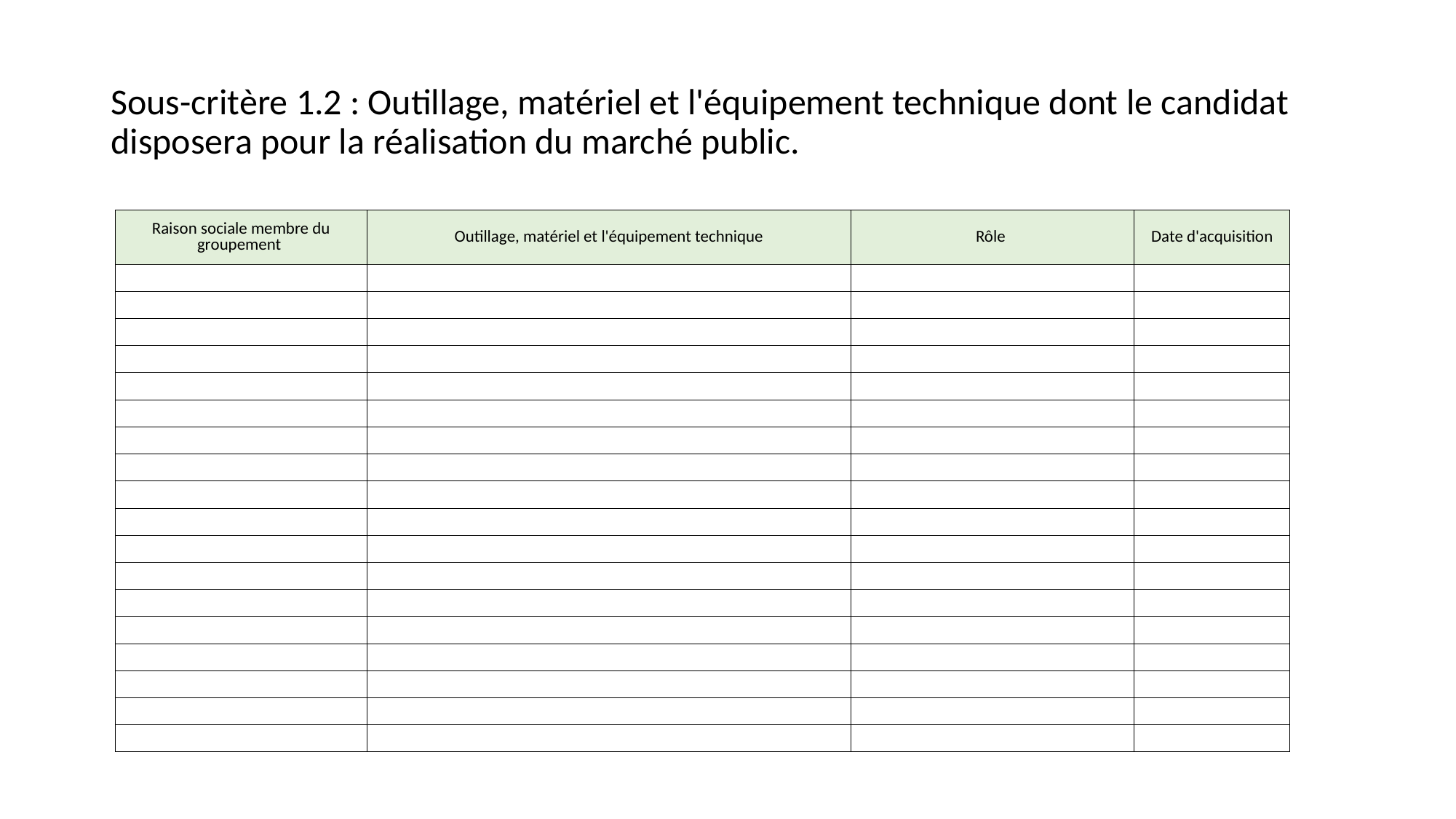

# Sous-critère 1.2 : Outillage, matériel et l'équipement technique dont le candidat disposera pour la réalisation du marché public.
| Raison sociale membre du groupement | Outillage, matériel et l'équipement technique | Rôle | Date d'acquisition |
| --- | --- | --- | --- |
|  |  |  |  |
|  |  |  |  |
|  |  |  |  |
|  |  |  |  |
|  |  |  |  |
|  |  |  |  |
|  |  |  |  |
|  |  |  |  |
|  |  |  |  |
|  |  |  |  |
|  |  |  |  |
|  |  |  |  |
|  |  |  |  |
|  |  |  |  |
|  |  |  |  |
|  |  |  |  |
|  |  |  |  |
|  |  |  |  |